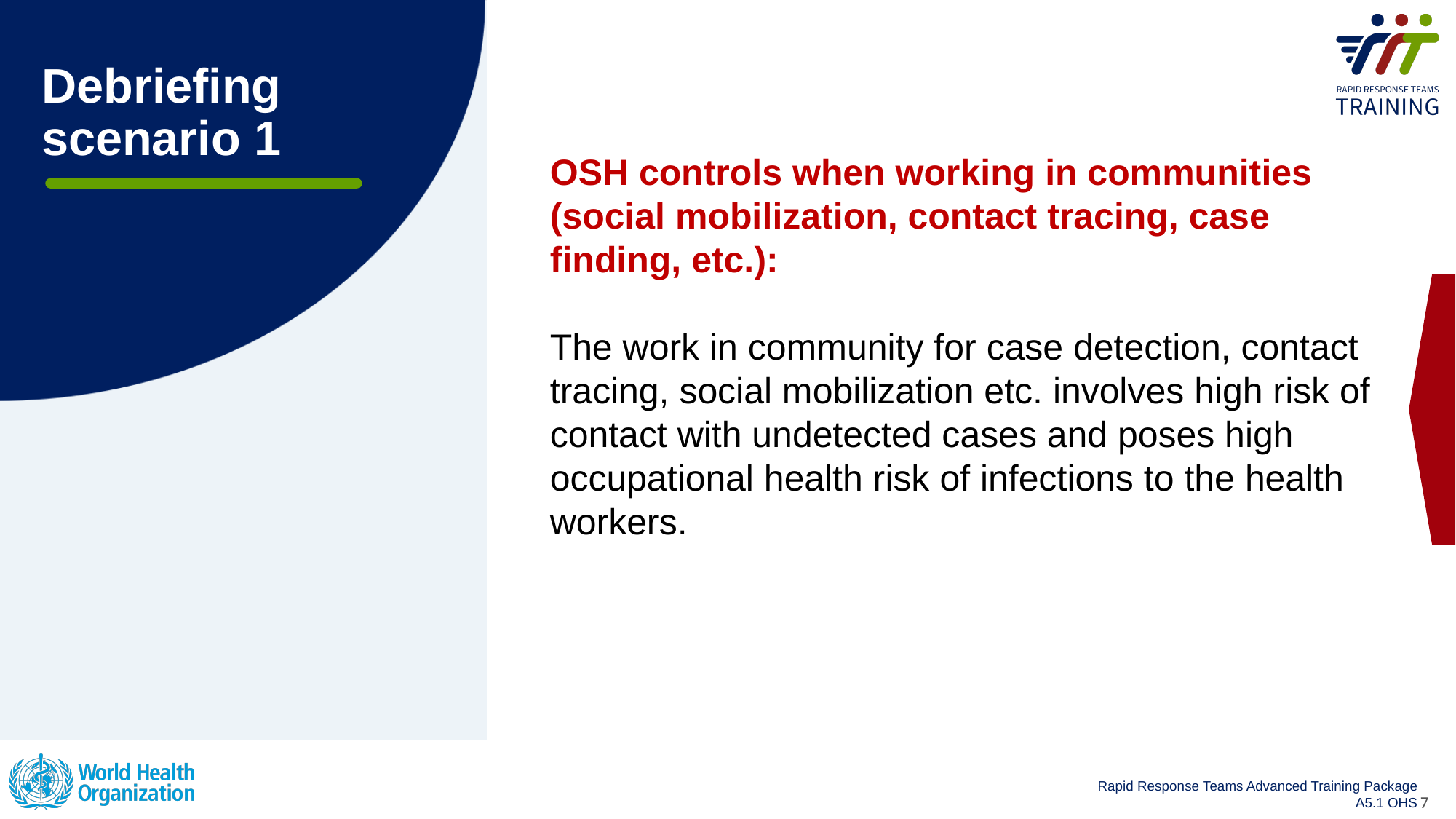

# Debriefing scenario 1
OSH controls when working in communities (social mobilization, contact tracing, case finding, etc.):

The work in community for case detection, contact
tracing, social mobilization etc. involves high risk of
contact with undetected cases and poses high
occupational health risk of infections to the health
workers.

7